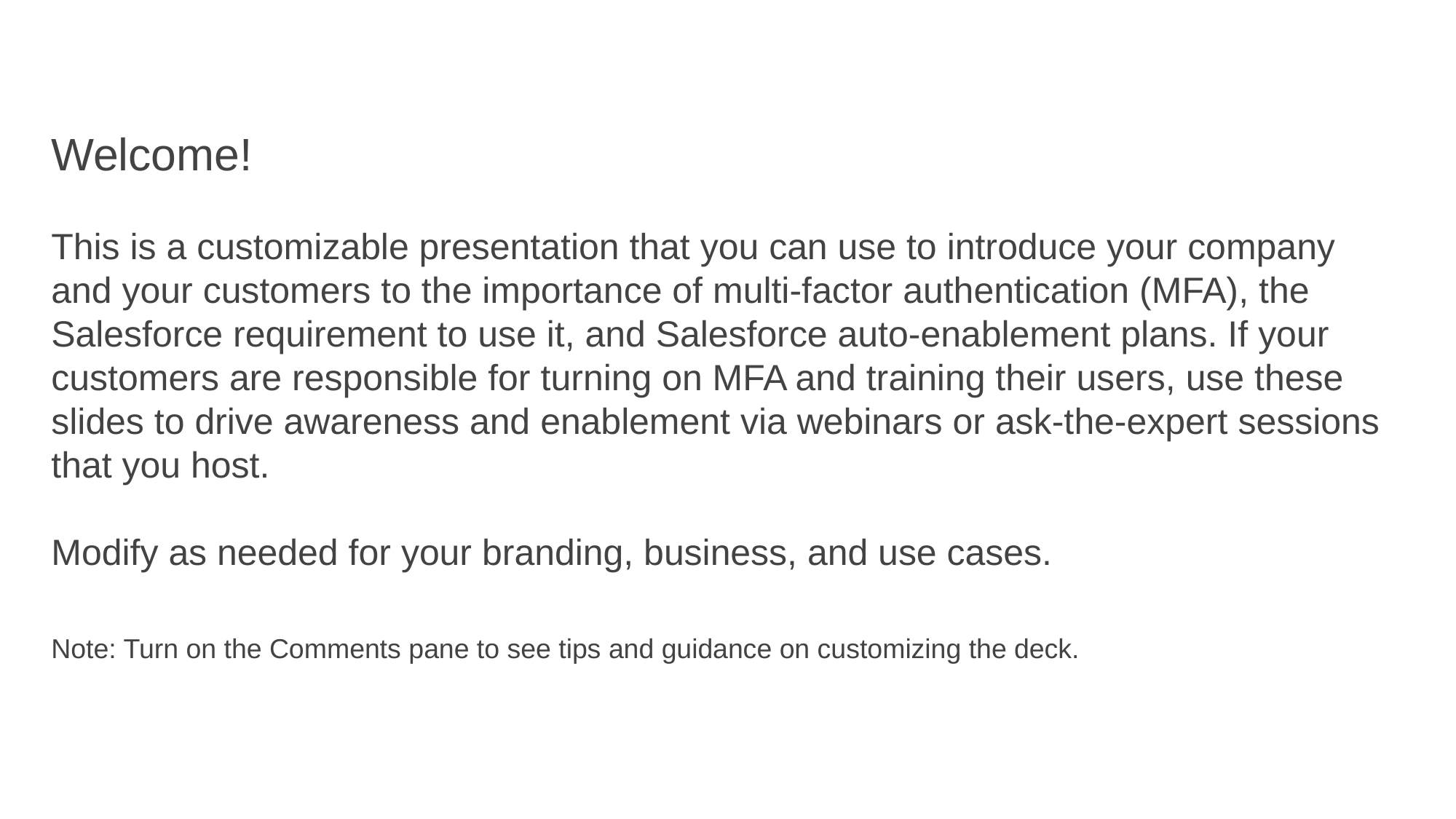

Welcome!

This is a customizable presentation that you can use to introduce your company and your customers to the importance of multi-factor authentication (MFA), the Salesforce requirement to use it, and Salesforce auto-enablement plans. If your customers are responsible for turning on MFA and training their users, use these slides to drive awareness and enablement via webinars or ask-the-expert sessions that you host.

Modify as needed for your branding, business, and use cases.

Note: Turn on the Comments pane to see tips and guidance on customizing the deck.